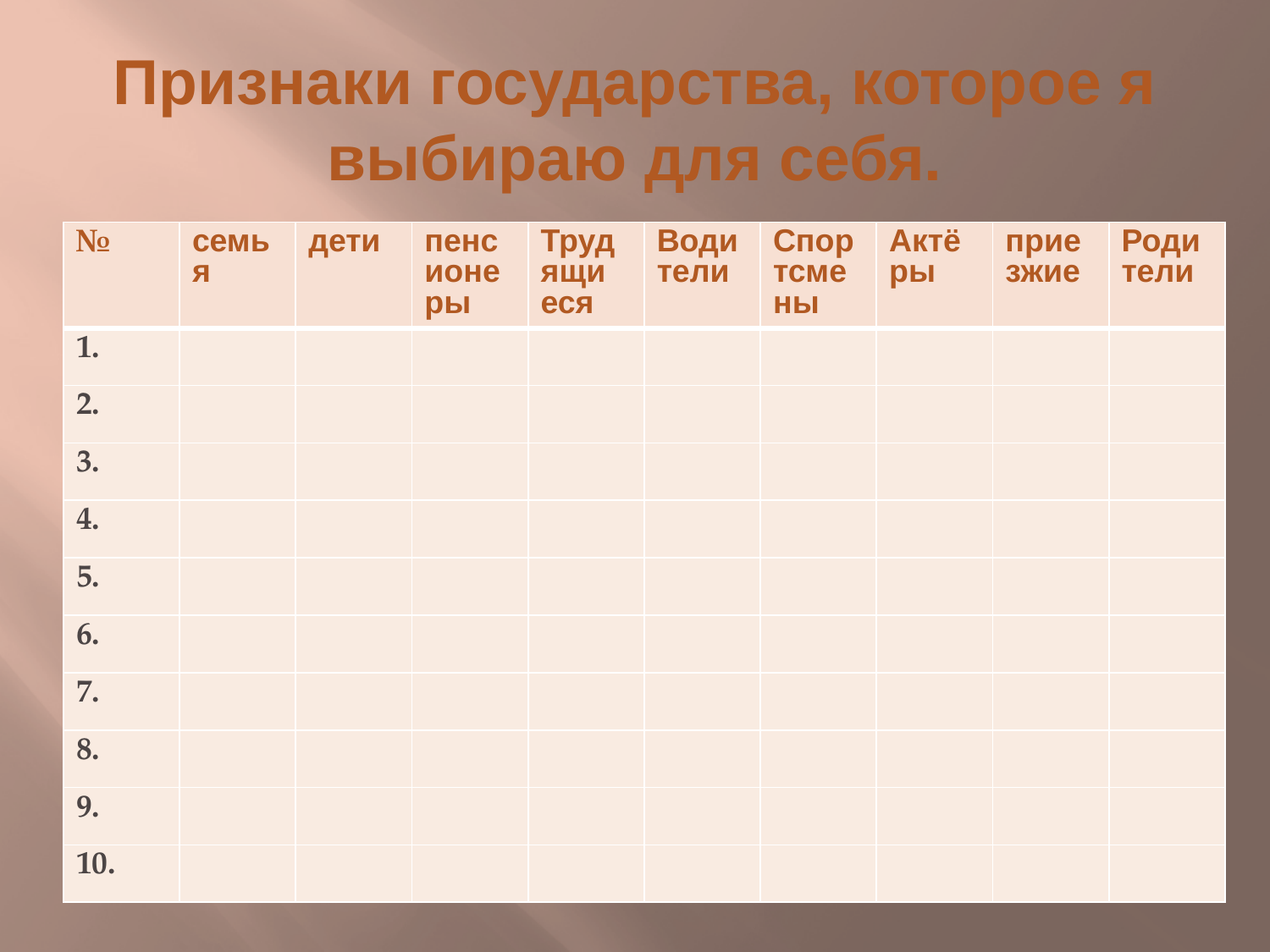

# Признаки государства, которое я выбираю для себя.
| № | семья | дети | пенсионеры | Трудящи еся | Води тели | Спортсме ны | Актё ры | приезжие | Роди тели |
| --- | --- | --- | --- | --- | --- | --- | --- | --- | --- |
| 1. |  |  |  |  |  |  |  |  |  |
| 2. |  |  |  |  |  |  |  |  |  |
| 3. |  |  |  |  |  |  |  |  |  |
| 4. |  |  |  |  |  |  |  |  |  |
| 5. |  |  |  |  |  |  |  |  |  |
| 6. |  |  |  |  |  |  |  |  |  |
| 7. |  |  |  |  |  |  |  |  |  |
| 8. |  |  |  |  |  |  |  |  |  |
| 9. |  |  |  |  |  |  |  |  |  |
| 10. |  |  |  |  |  |  |  |  |  |